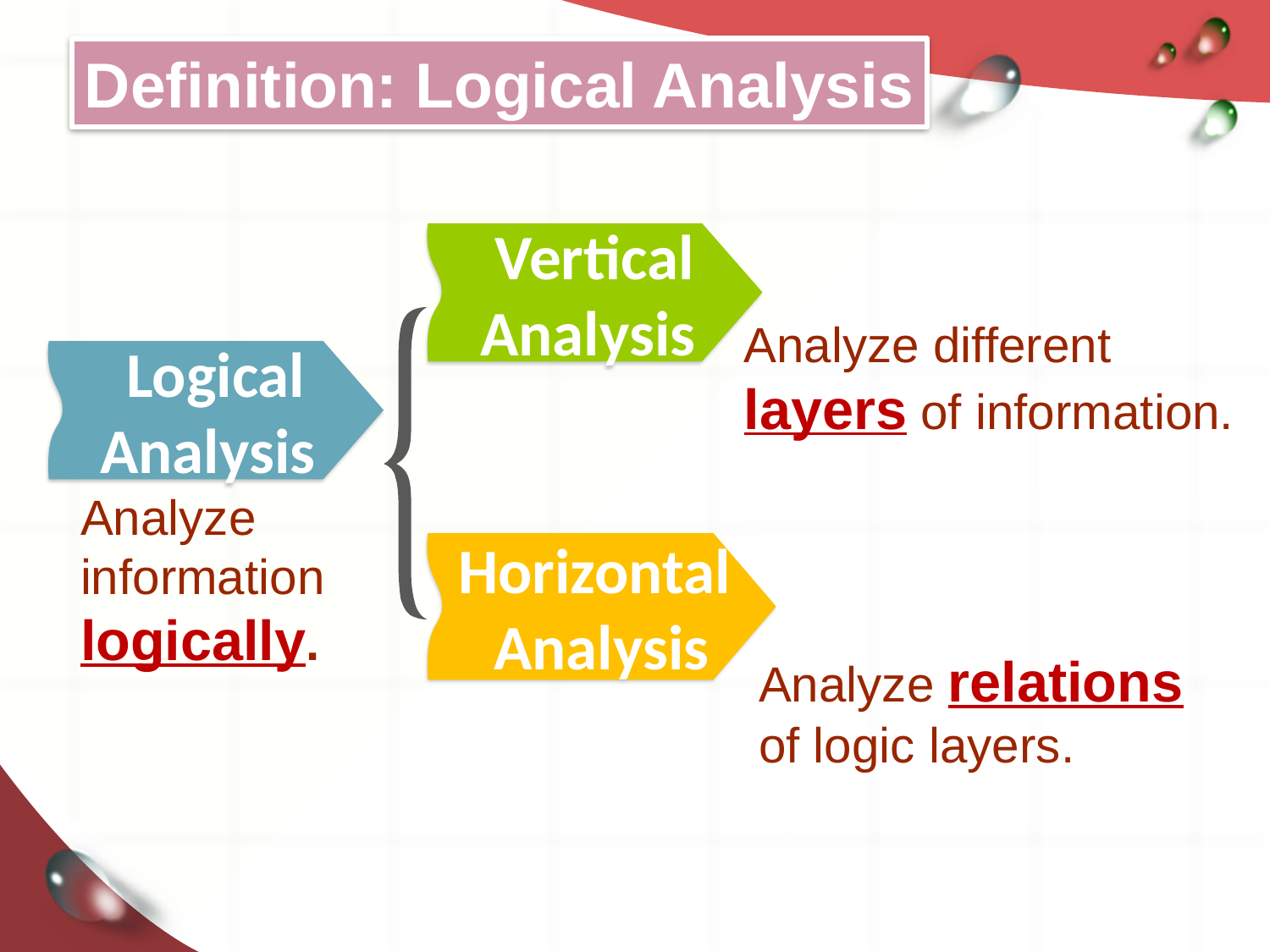

Definition: Logical Analysis
Vertical Analysis

Analyze different layers of information.
Logical Analysis

Analyze information logically.
Horizontal
Analysis
Analyze relations of logic layers.